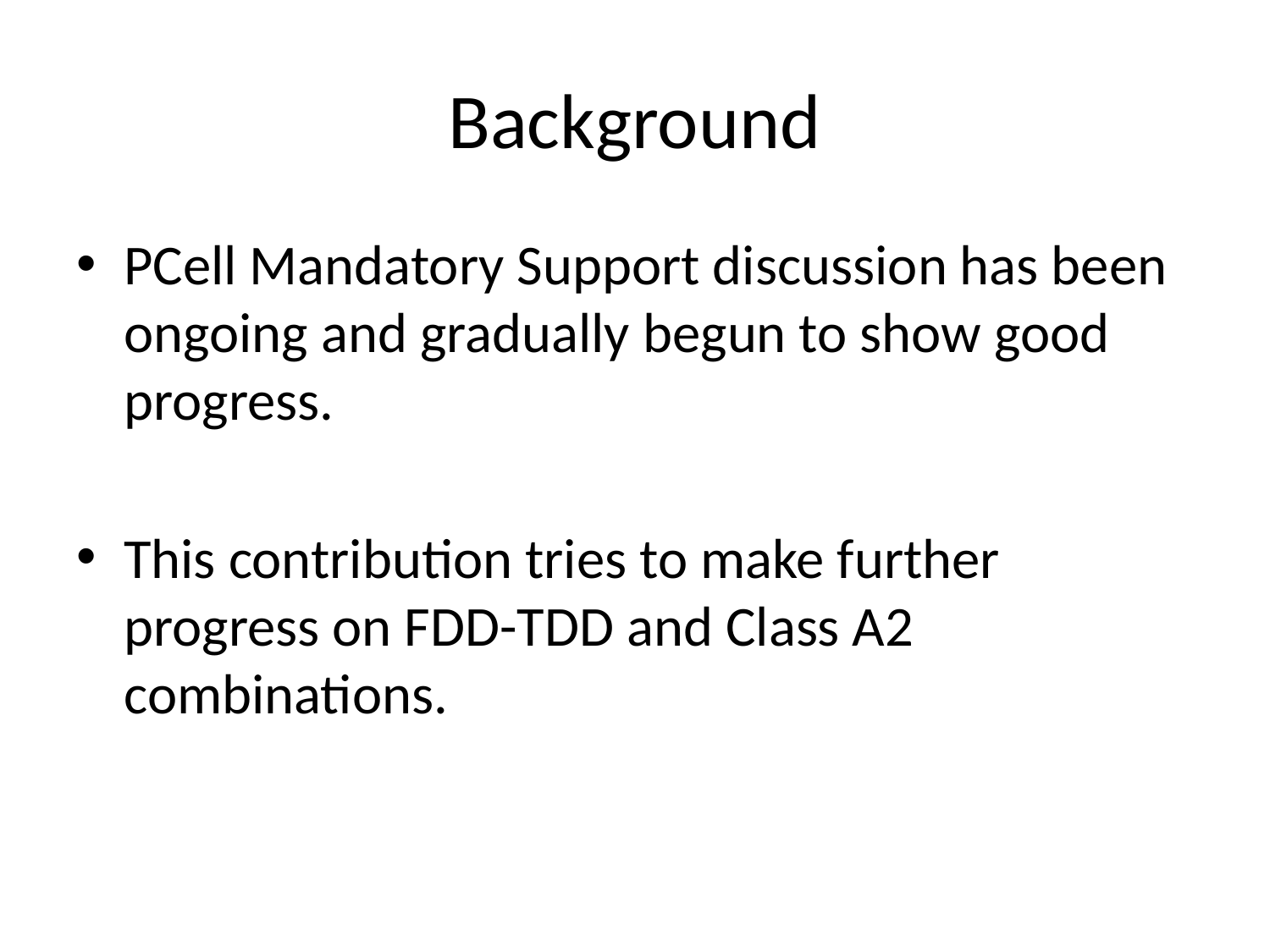

# Background
PCell Mandatory Support discussion has been ongoing and gradually begun to show good progress.

This contribution tries to make further progress on FDD-TDD and Class A2 combinations.